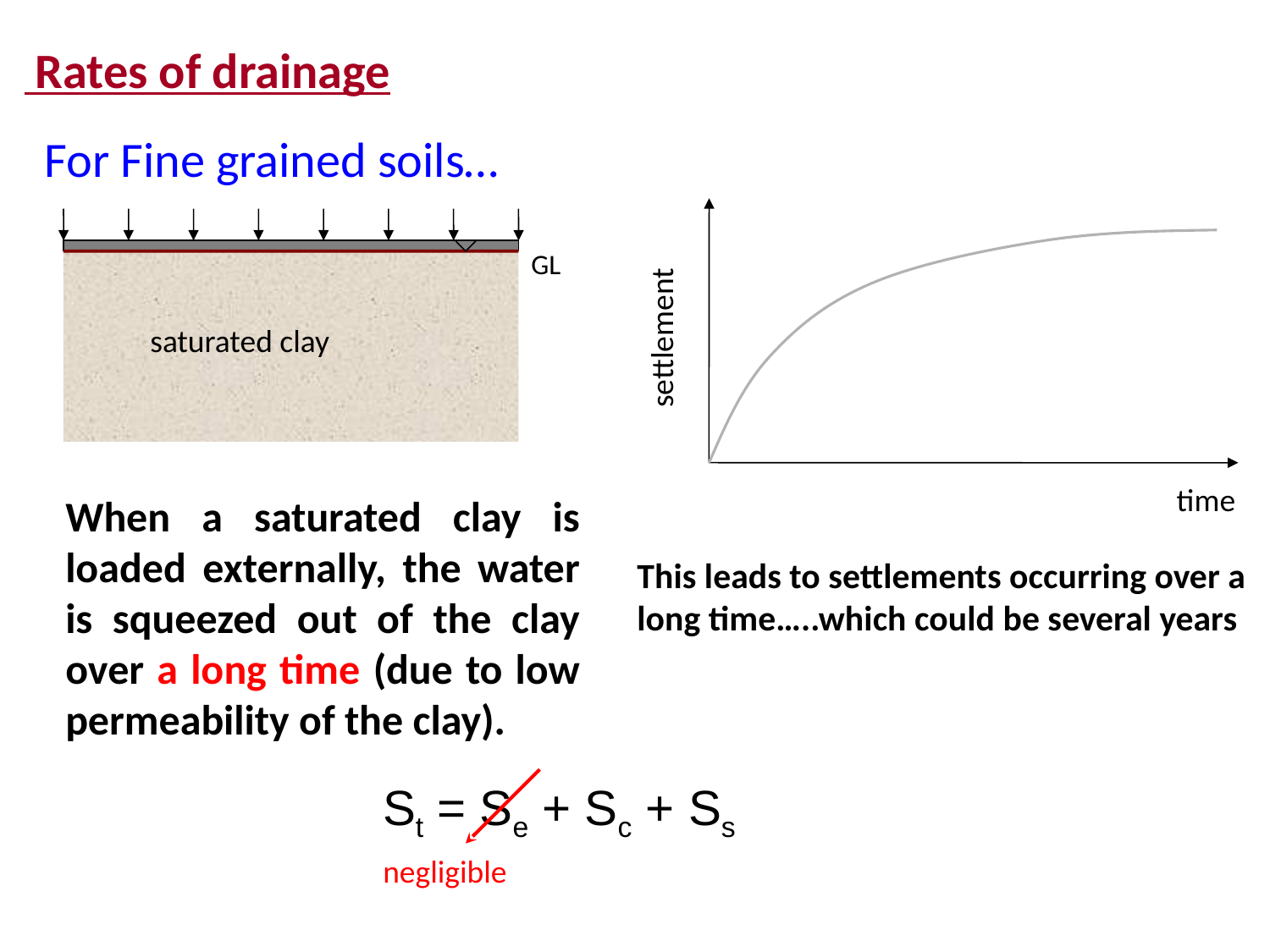

Rates of drainage
# For Fine grained soils…

settlement

time

GL

saturated clay
When a saturated clay is loaded externally, the water is squeezed out of the clay over a long time (due to low permeability of the clay).
This leads to settlements occurring over a long time…..which could be several years
St = Se + Sc + Ss
negligible